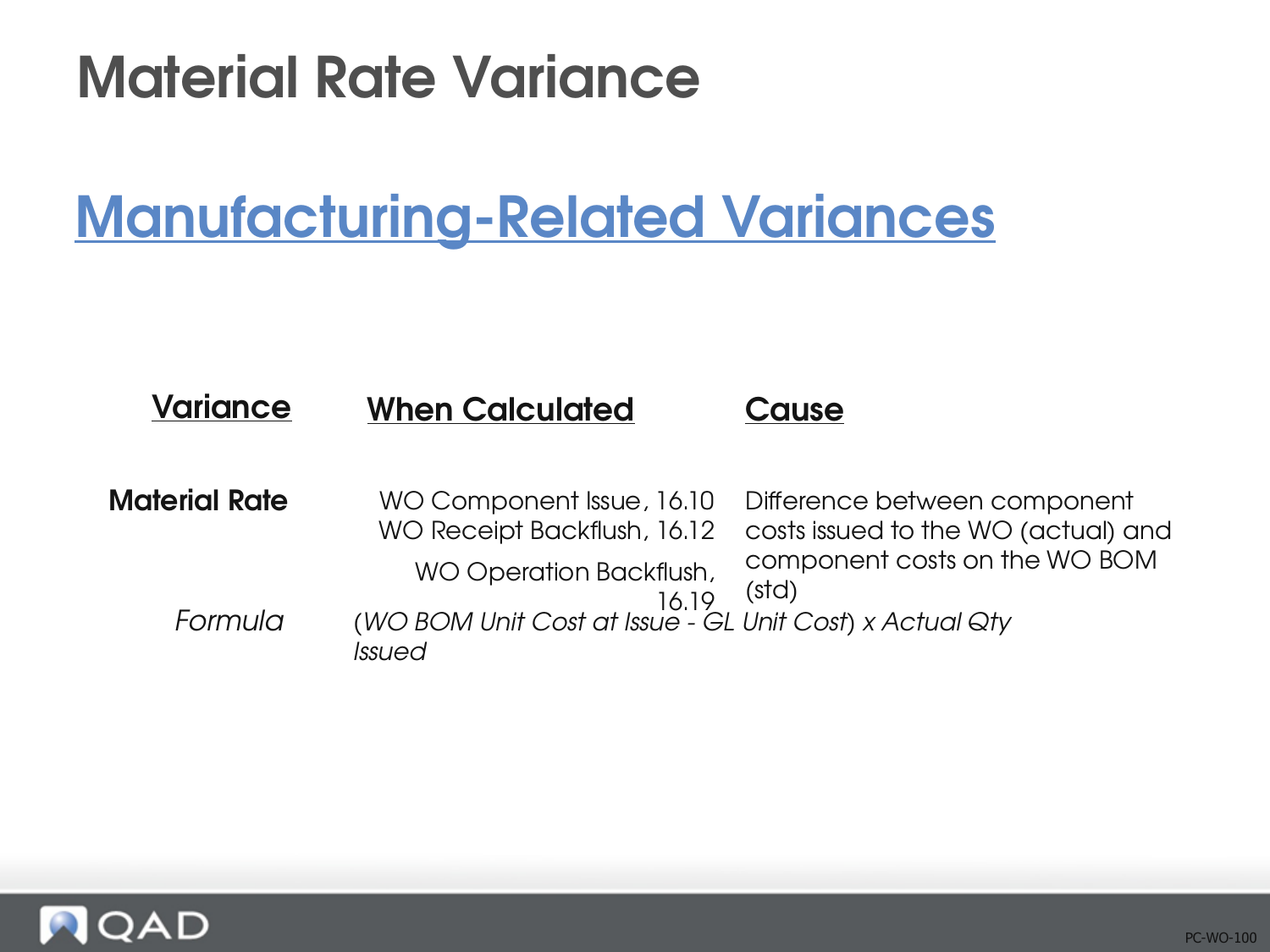

# Material Rate Variance
Manufacturing-Related Variances
Variance
When Calculated
Cause
Material Rate
WO Component Issue, 16.10
WO Receipt Backflush, 16.12
WO Operation Backflush, 16.19
Difference between component costs issued to the WO (actual) and component costs on the WO BOM (std)
Formula
(WO BOM Unit Cost at Issue - GL Unit Cost) x Actual Qty Issued
PC-WO-100